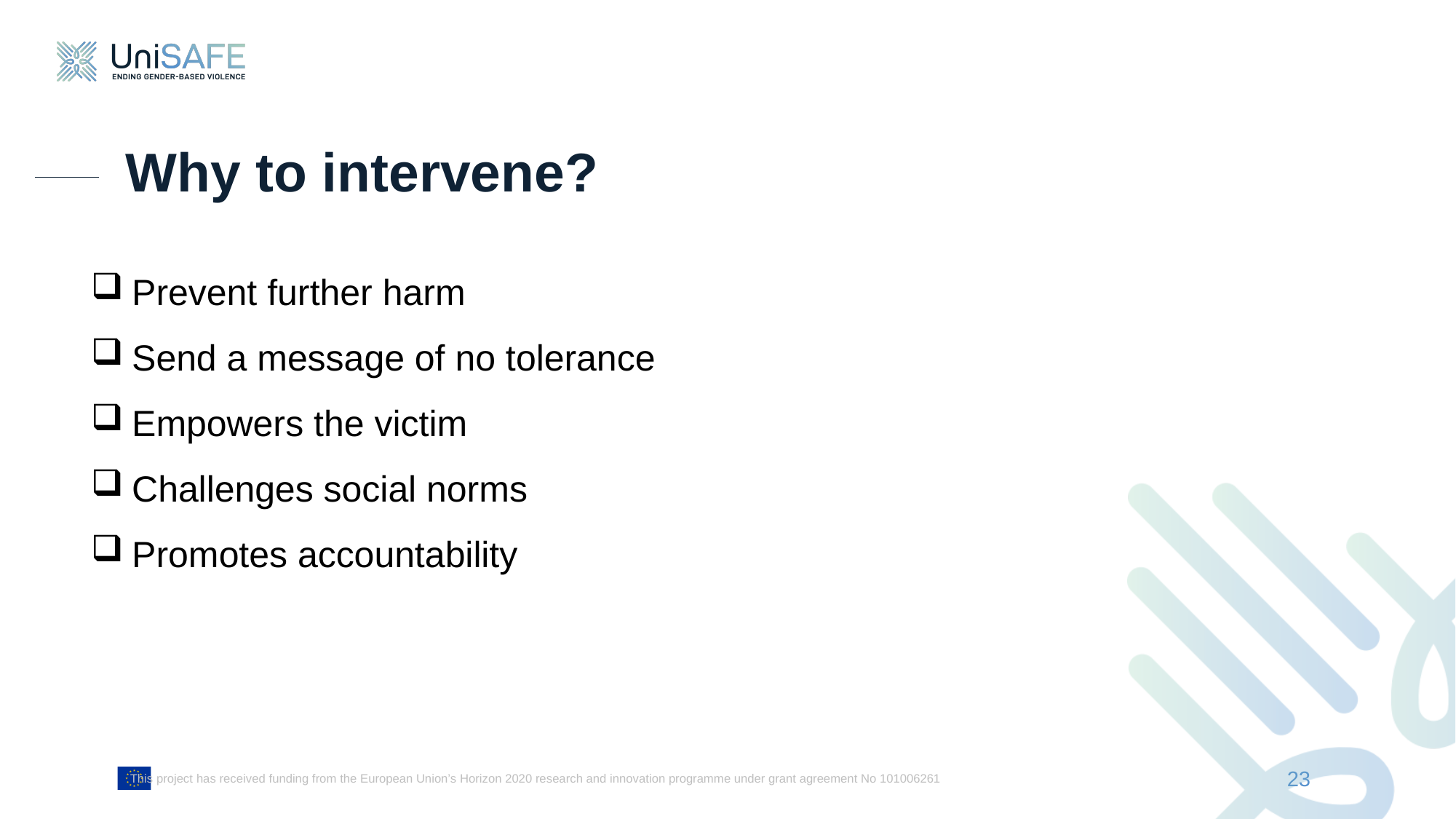

# Why to intervene?
Prevent further harm
Send a message of no tolerance
Empowers the victim
Challenges social norms
Promotes accountability
23